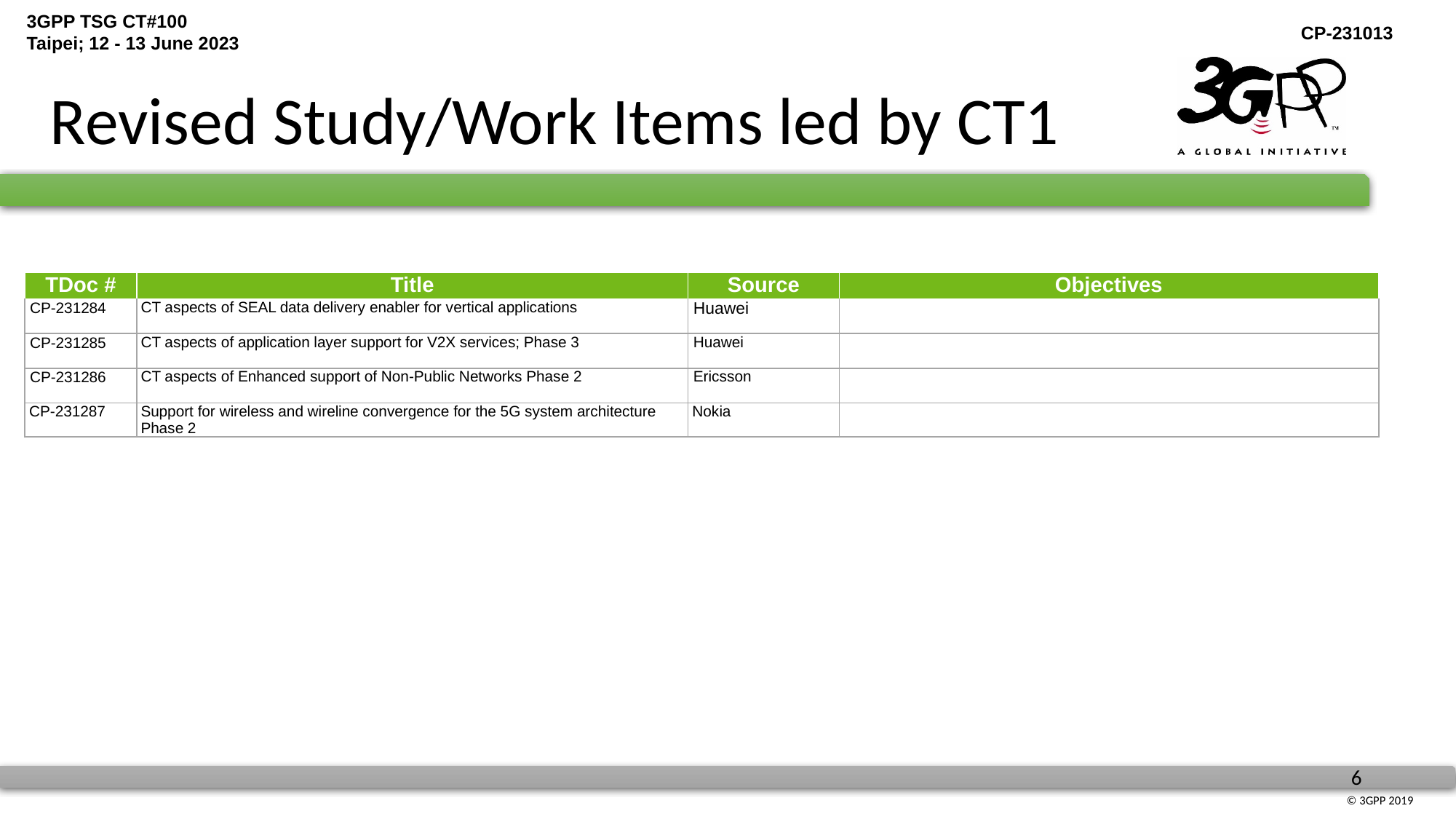

# Revised Study/Work Items led by CT1
| TDoc # | Title | Source | Objectives |
| --- | --- | --- | --- |
| CP-231284 | CT aspects of SEAL data delivery enabler for vertical applications | Huawei |  |
| CP-231285 | CT aspects of application layer support for V2X services; Phase 3 | Huawei |  |
| CP-231286 | CT aspects of Enhanced support of Non-Public Networks Phase 2 | Ericsson |  |
| CP-231287 | Support for wireless and wireline convergence for the 5G system architecture Phase 2 | Nokia |  |